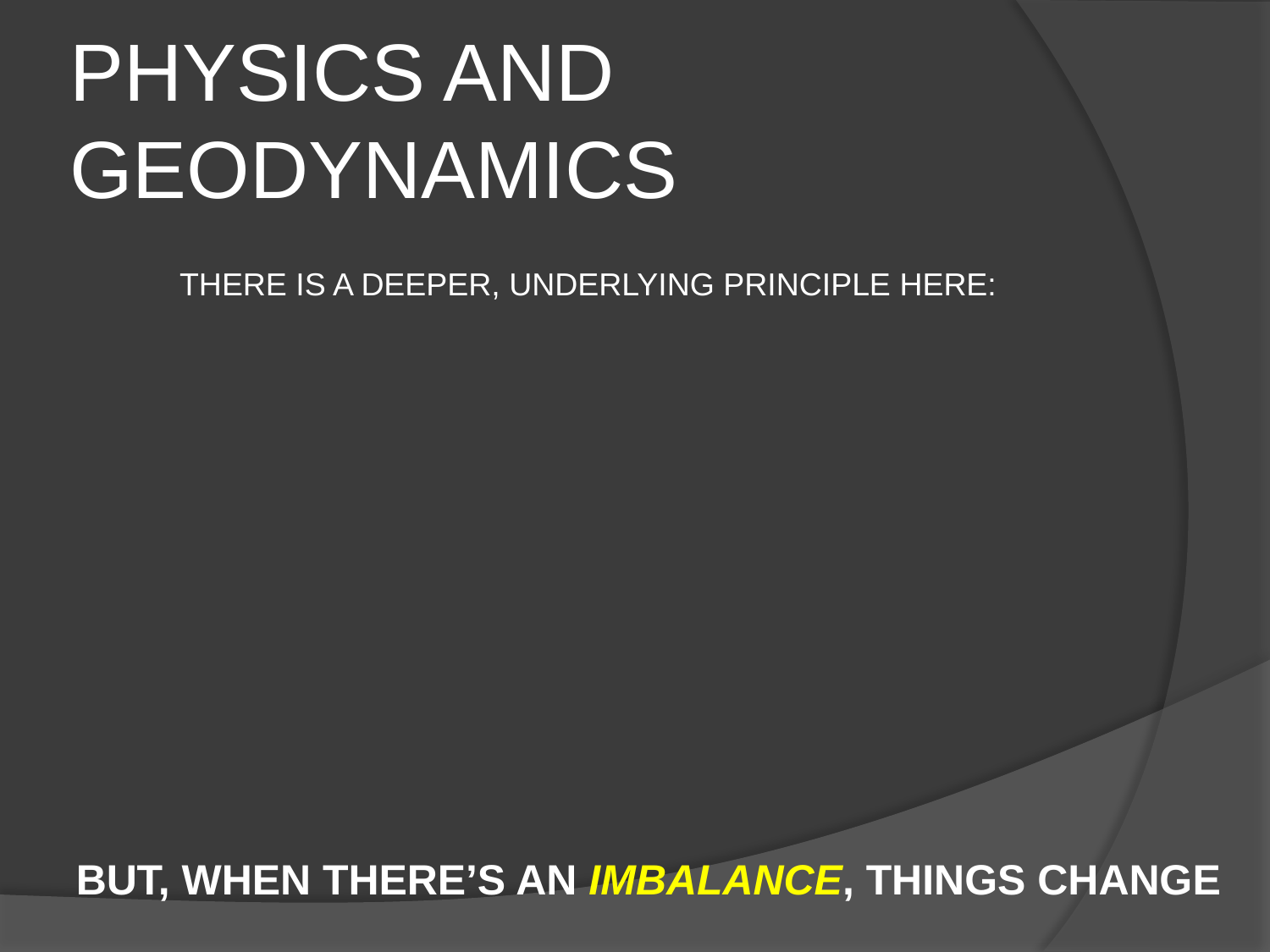

# PHYSICS AND GEODYNAMICS
THERE IS A DEEPER, UNDERLYING PRINCIPLE HERE:
BUT, WHEN THERE’S AN IMBALANCE, THINGS CHANGE